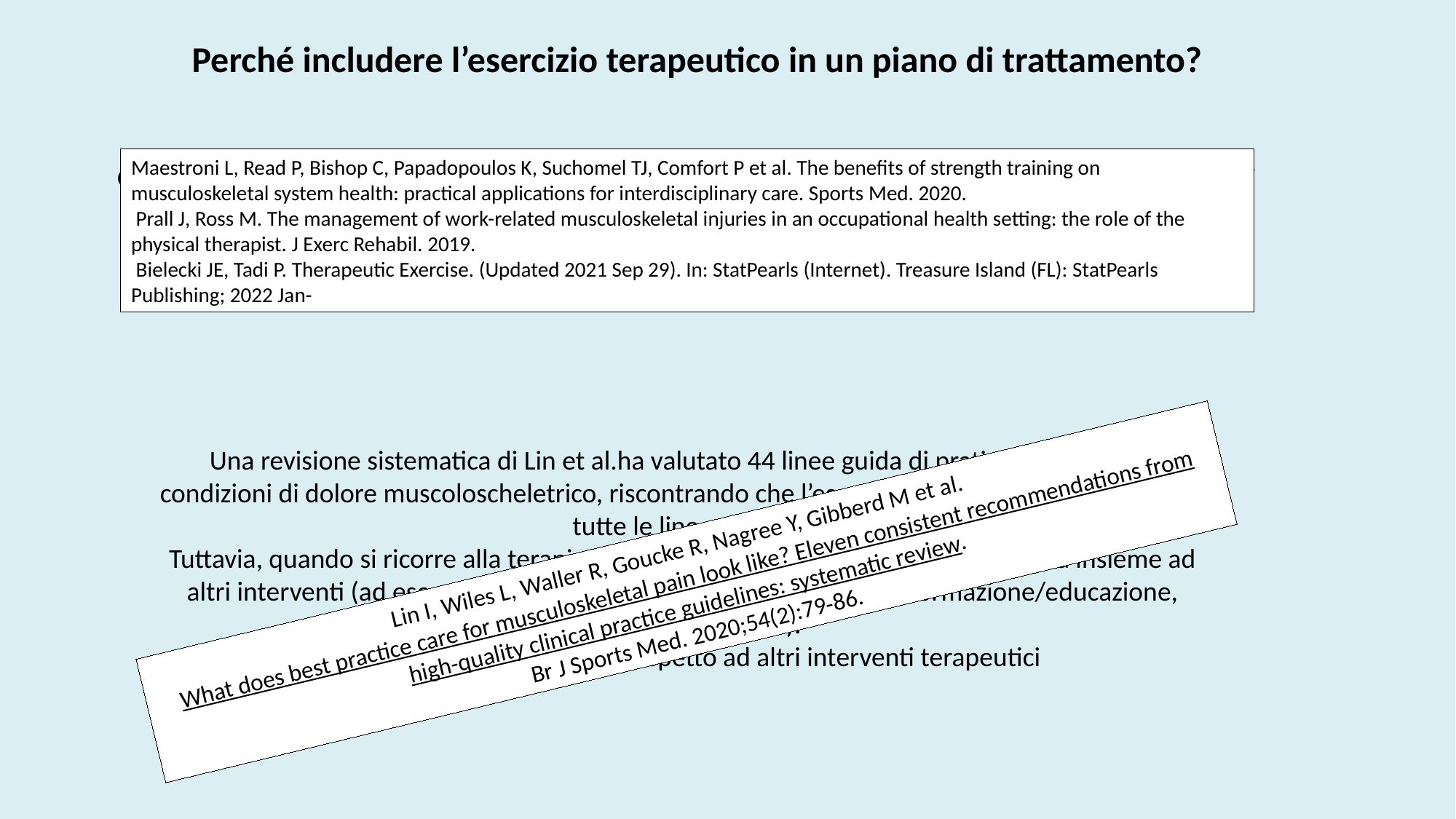

Perché includere l’esercizio terapeutico in un piano di trattamento?
Maestroni L, Read P, Bishop C, Papadopoulos K, Suchomel TJ, Comfort P et al. The benefits of strength training on musculoskeletal system health: practical applications for interdisciplinary care. Sports Med. 2020.
 Prall J, Ross M. The management of work-related musculoskeletal injuries in an occupational health setting: the role of the physical therapist. J Exerc Rehabil. 2019.
 Bielecki JE, Tadi P. Therapeutic Exercise. (Updated 2021 Sep 29). In: StatPearls (Internet). Treasure Island (FL): StatPearls Publishing; 2022 Jan-
Gli interventi basati sull’esercizio fisico sono utili perché permettono alle persone di autogestire i propri sintomi. Inoltre, esiste un ampio numero di ricerche a sostegno del suo utilizzo nella pratica clinica.
La ricerca sostiene l’uso di esercizio fisico per ottenere cambiamenti a lungo termine rispetto alla sola terapia manuale.
Una revisione sistematica di Lin et al.ha valutato 44 linee guida di pratica clinica per le condizioni di dolore muscoloscheletrico, riscontrando che l’esercizio fisico era raccomandato in tutte le linee guida.
Tuttavia, quando si ricorre alla terapia manuale, questa dovrebbe essere utilizzata insieme ad altri interventi (ad esempio, esercizio fisico, terapia psicologica, informazione/educazione, consigli sulle attività).
L’esercizio fisico ha più supporto rispetto ad altri interventi terapeutici
Lin I, Wiles L, Waller R, Goucke R, Nagree Y, Gibberd M et al.
 What does best practice care for musculoskeletal pain look like? Eleven consistent recommendations from high-quality clinical practice guidelines: systematic review.
Br J Sports Med. 2020;54(2):79-86.